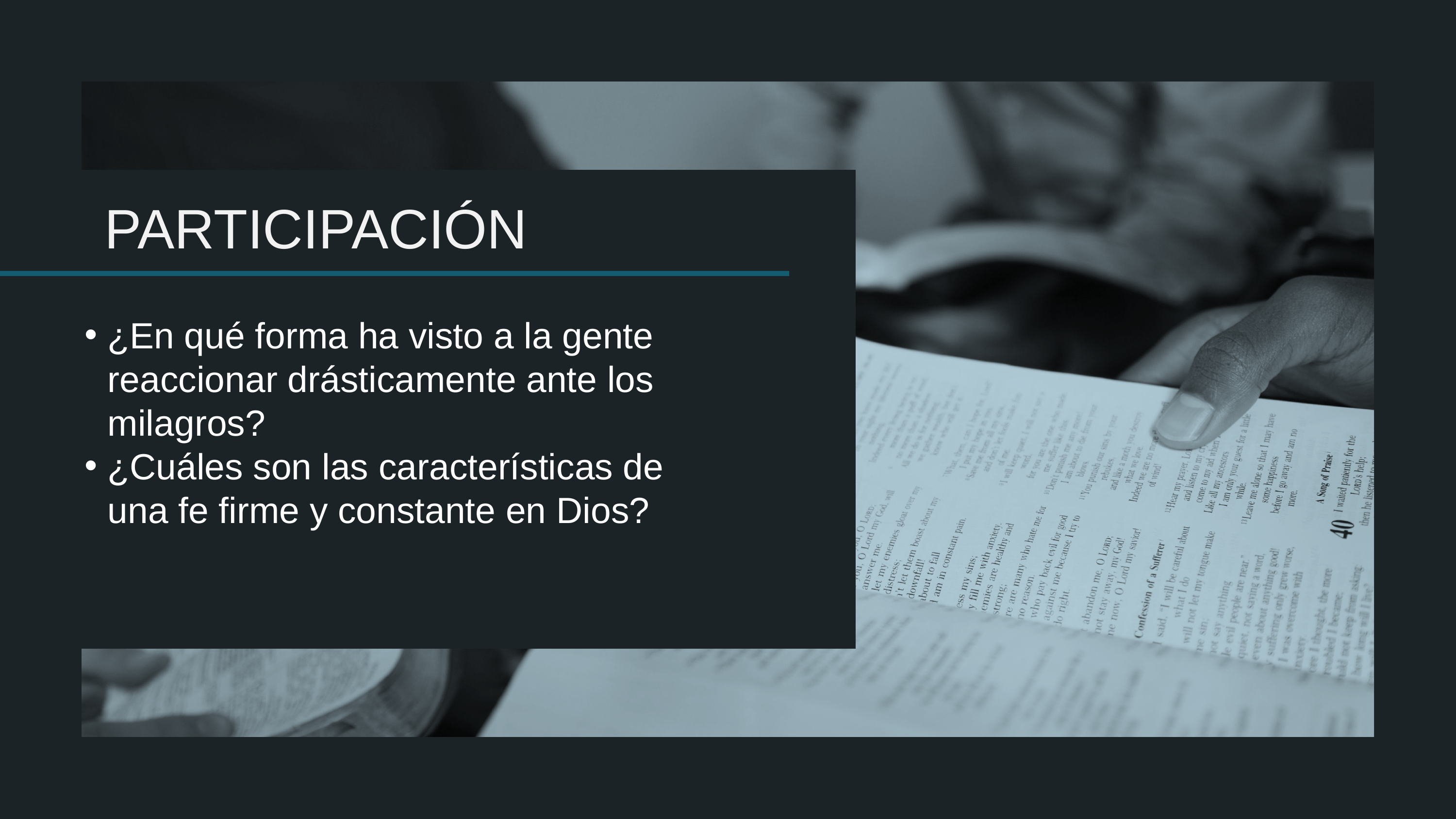

¿En qué forma ha visto a la gente reaccionar drásticamente ante los milagros?
¿Cuáles son las características de una fe firme y constante en Dios?